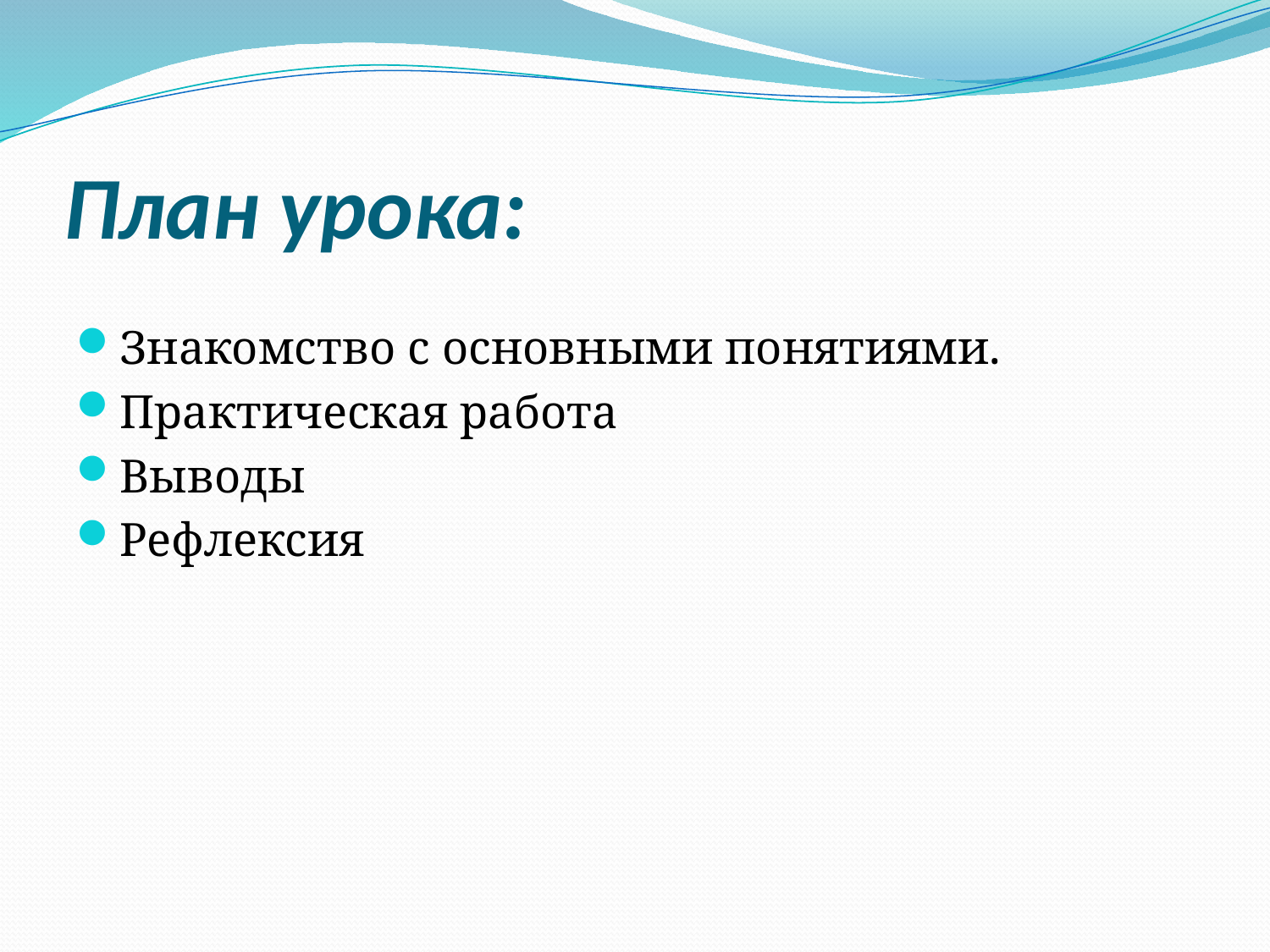

# План урока:
Знакомство с основными понятиями.
Практическая работа
Выводы
Рефлексия